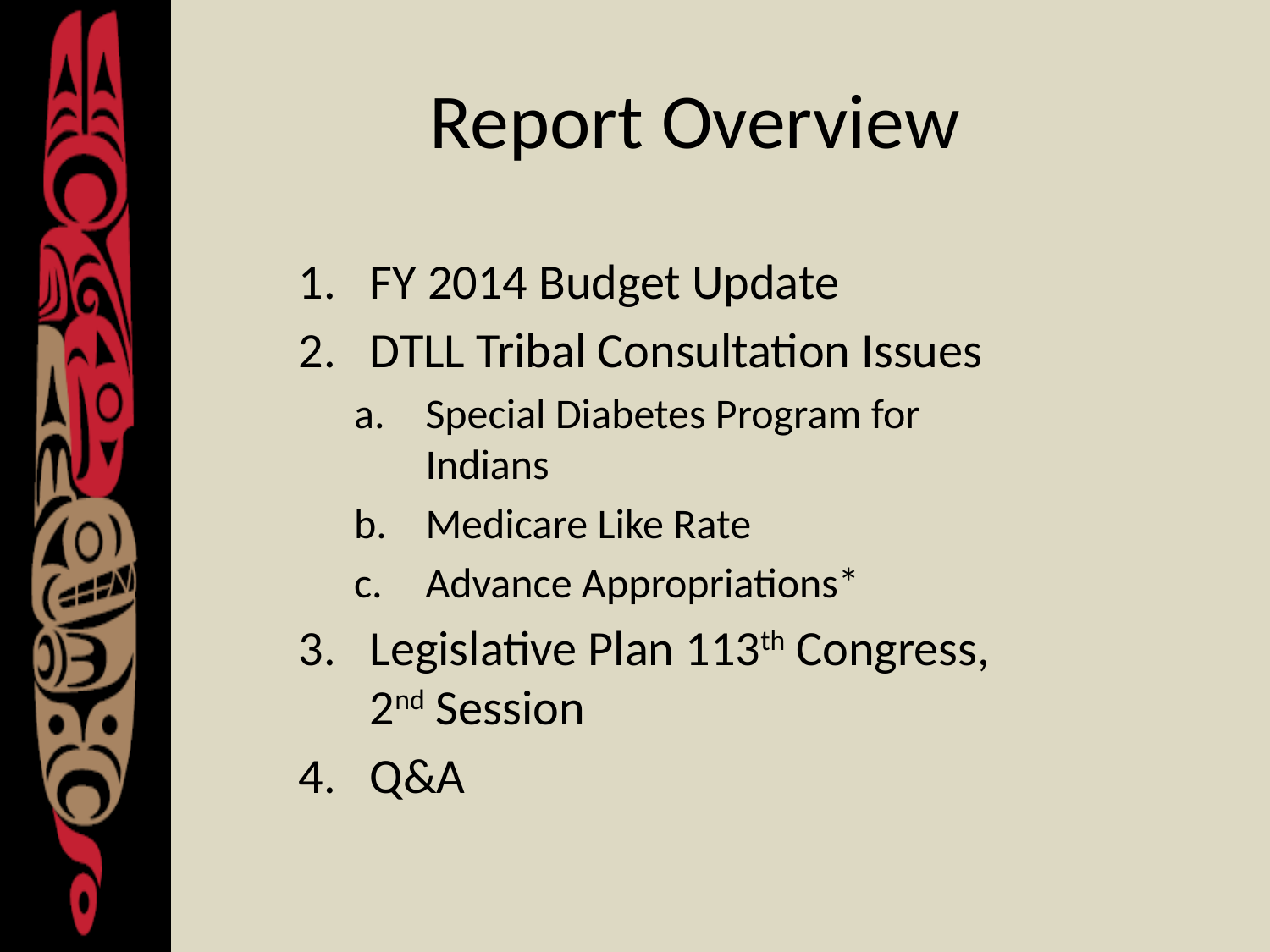

# Report Overview
FY 2014 Budget Update
DTLL Tribal Consultation Issues
Special Diabetes Program for Indians
Medicare Like Rate
Advance Appropriations*
Legislative Plan 113th Congress, 2nd Session
Q&A